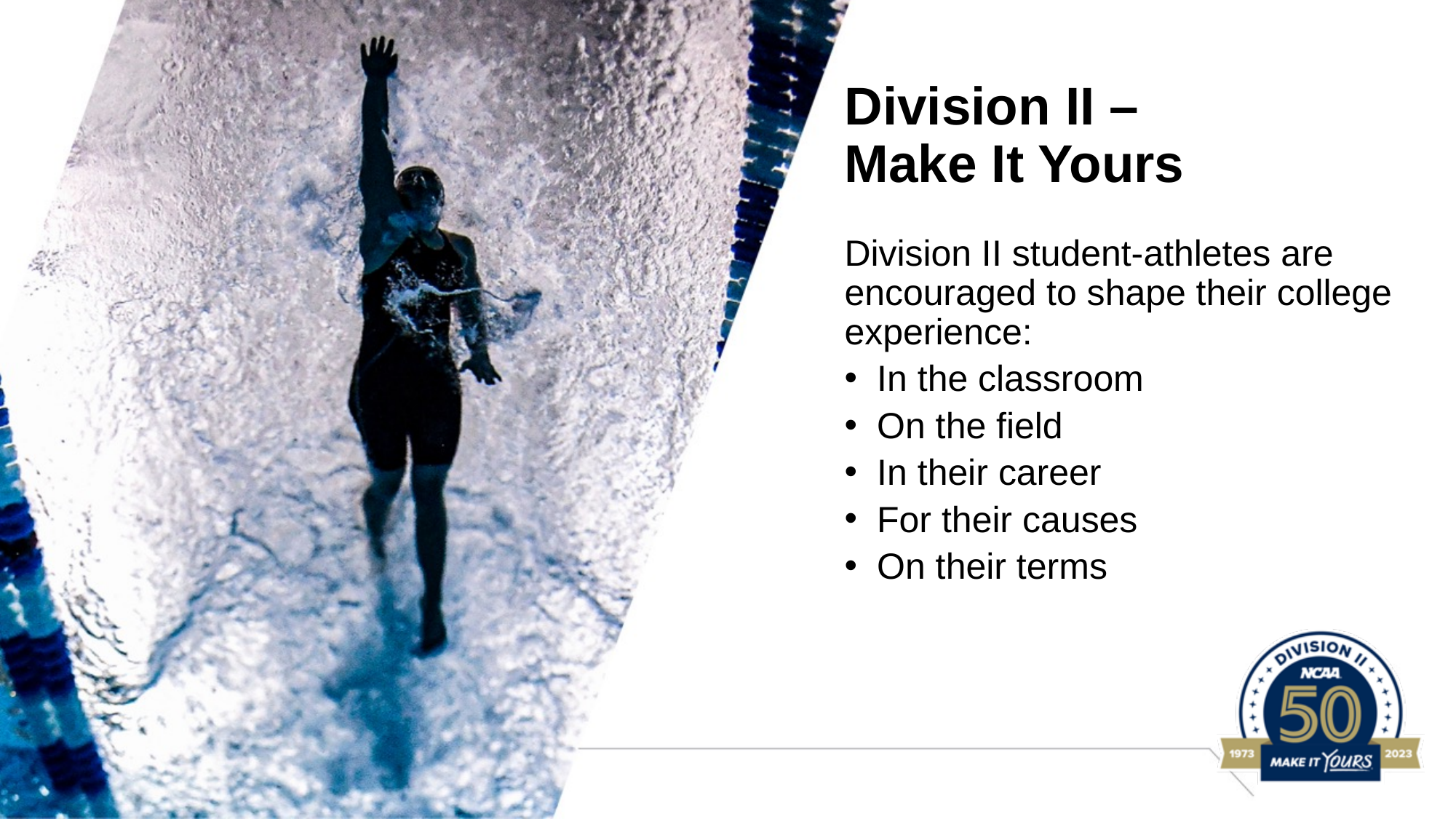

Division II –
Make It Yours
Division II student-athletes are encouraged to shape their college experience:
In the classroom
On the field
In their career
For their causes
On their terms